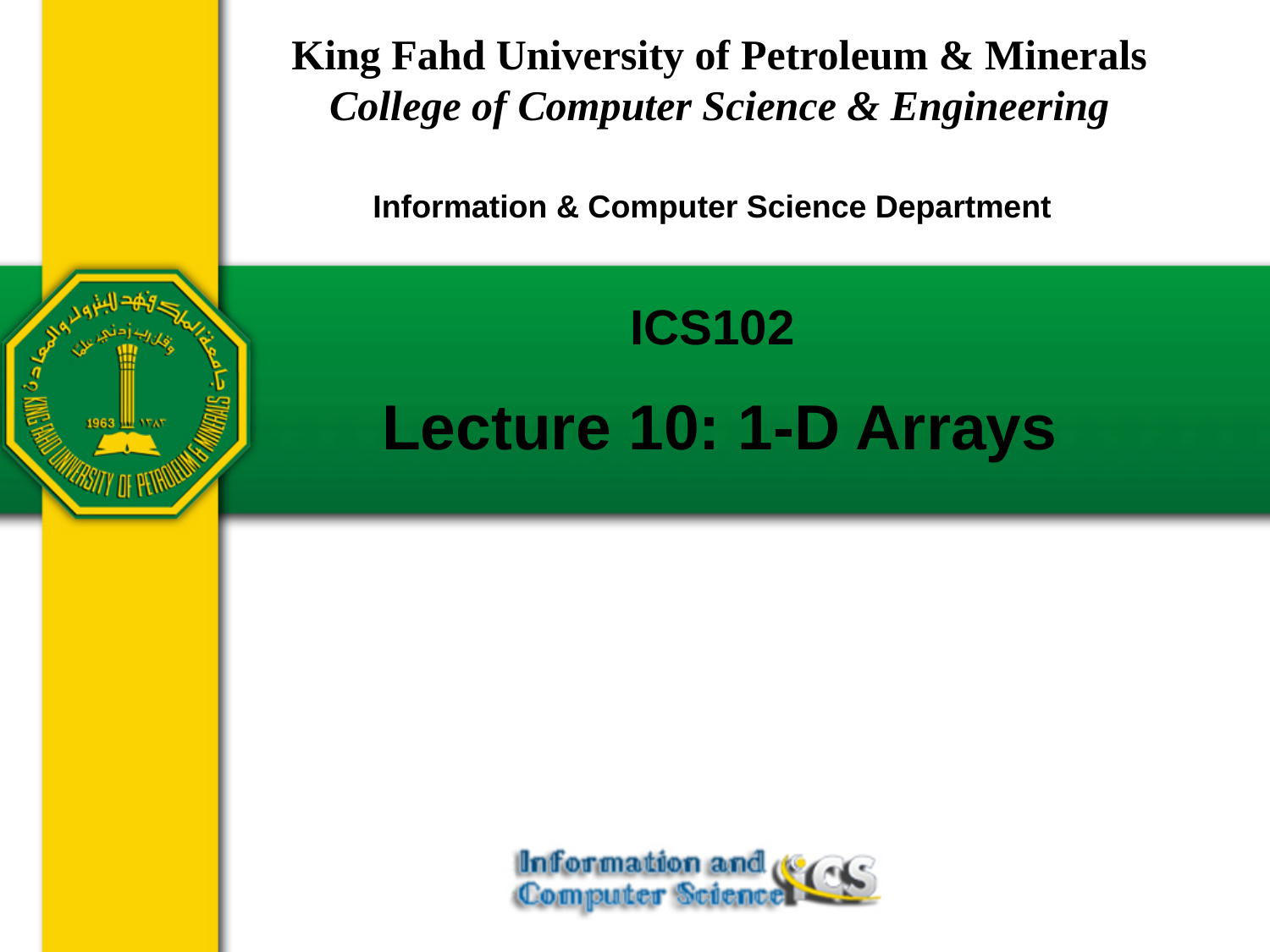

King Fahd University of Petroleum & Minerals
College of Computer Science & Engineering
Information & Computer Science Department
ICS102
Lecture 10: 1-D Arrays

July 23, 2018